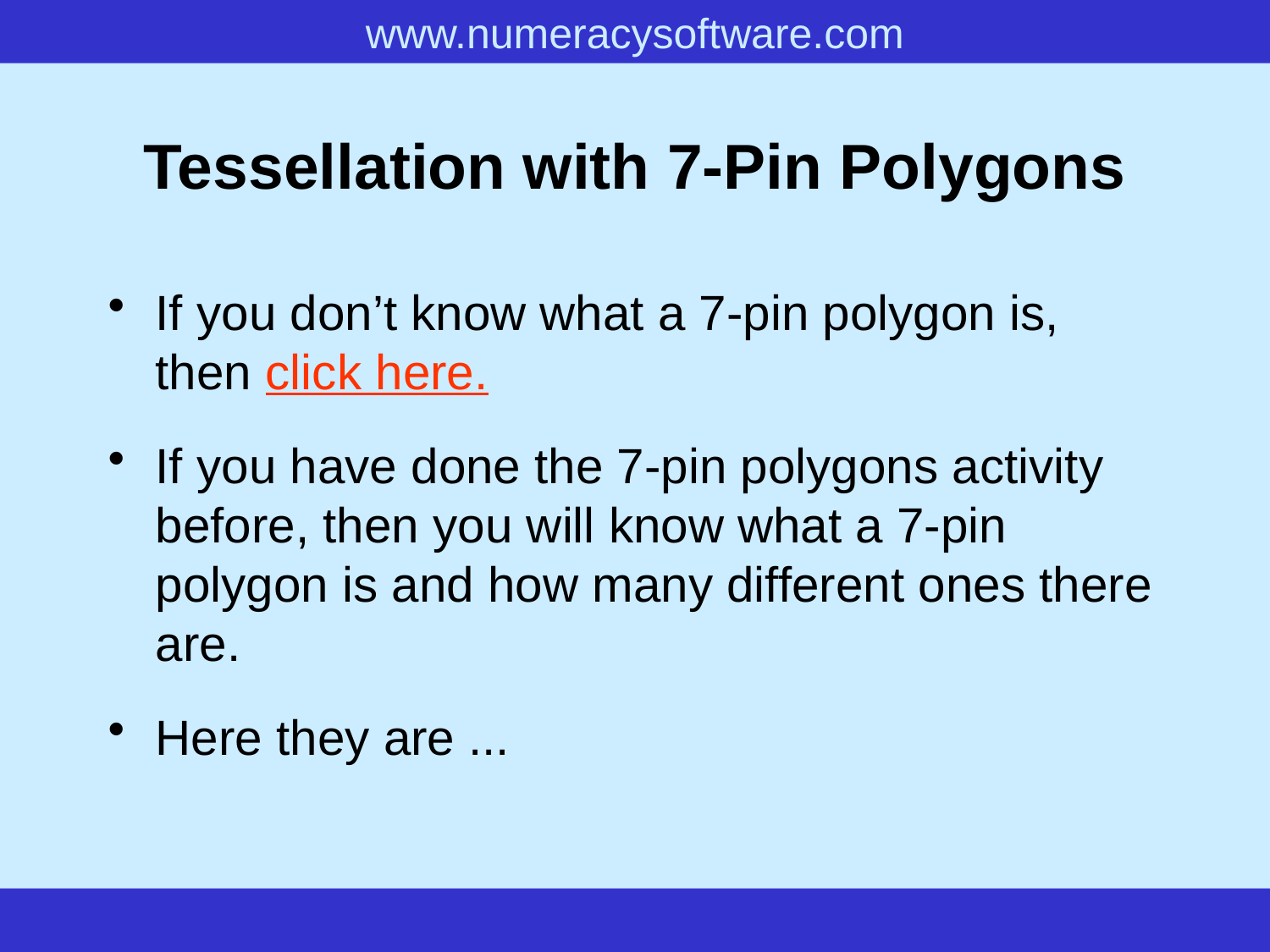

# Tessellation with 7-Pin Polygons
If you don’t know what a 7-pin polygon is, then click here.
If you have done the 7-pin polygons activity before, then you will know what a 7-pin polygon is and how many different ones there are.
Here they are ...